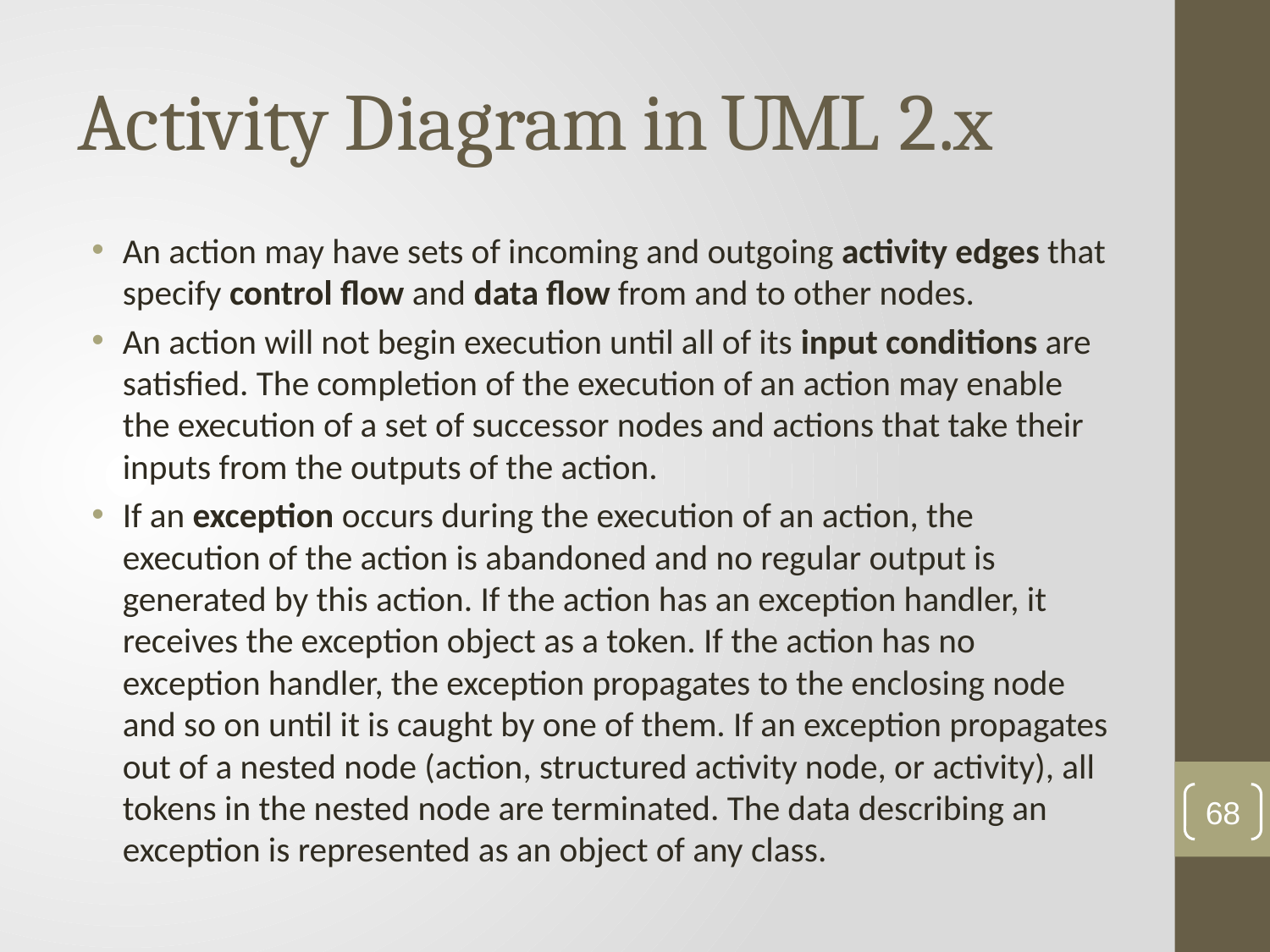

# Activity Diagram in UML 2.x
An action may have sets of incoming and outgoing activity edges that specify control flow and data flow from and to other nodes.
An action will not begin execution until all of its input conditions are satisfied. The completion of the execution of an action may enable the execution of a set of successor nodes and actions that take their inputs from the outputs of the action.
If an exception occurs during the execution of an action, the execution of the action is abandoned and no regular output is generated by this action. If the action has an exception handler, it receives the exception object as a token. If the action has no exception handler, the exception propagates to the enclosing node and so on until it is caught by one of them. If an exception propagates out of a nested node (action, structured activity node, or activity), all tokens in the nested node are terminated. The data describing an exception is represented as an object of any class.

68